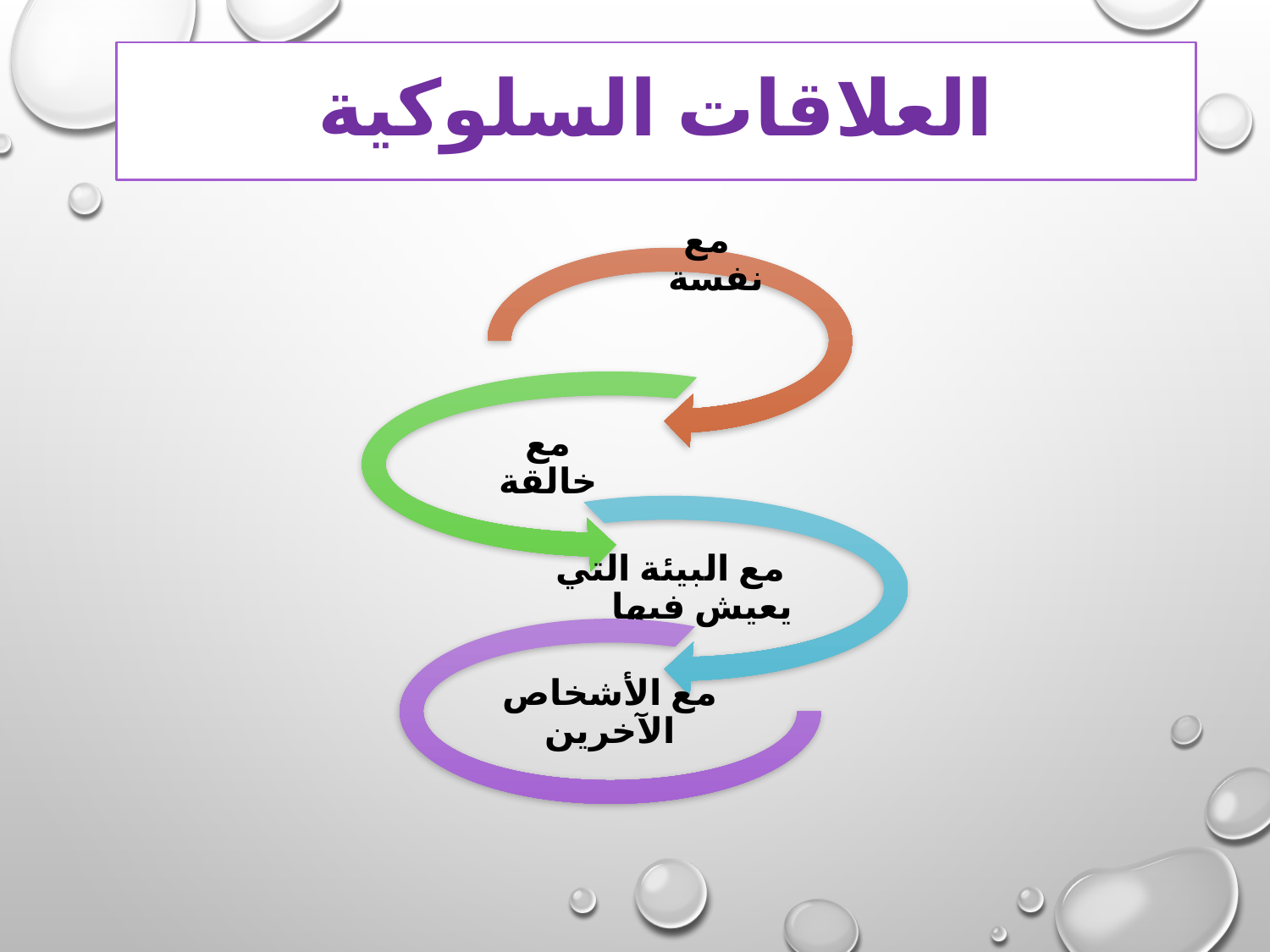

# العلاقات السلوكية
مع نفسة
مع خالقة
مع البيئة التي يعيش فيها
مع الأشخاص الآخرين